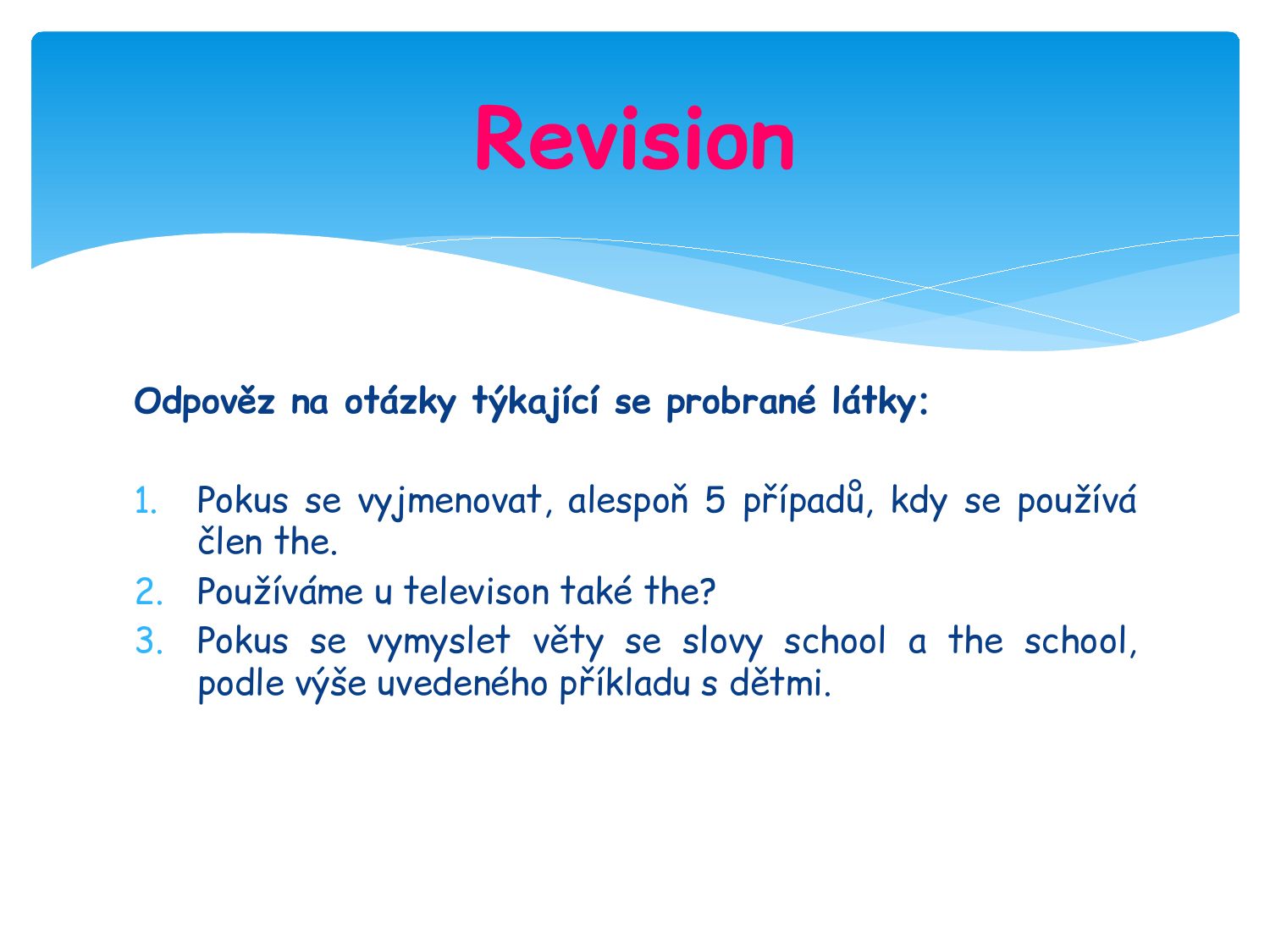

# Revision
Odpověz na otázky týkající se probrané látky:

Pokus se vyjmenovat, alespoň 5 případů, kdy se používá člen the.
Používáme u televison také the?
Pokus se vymyslet věty se slovy school a the school, podle výše uvedeného příkladu s dětmi.